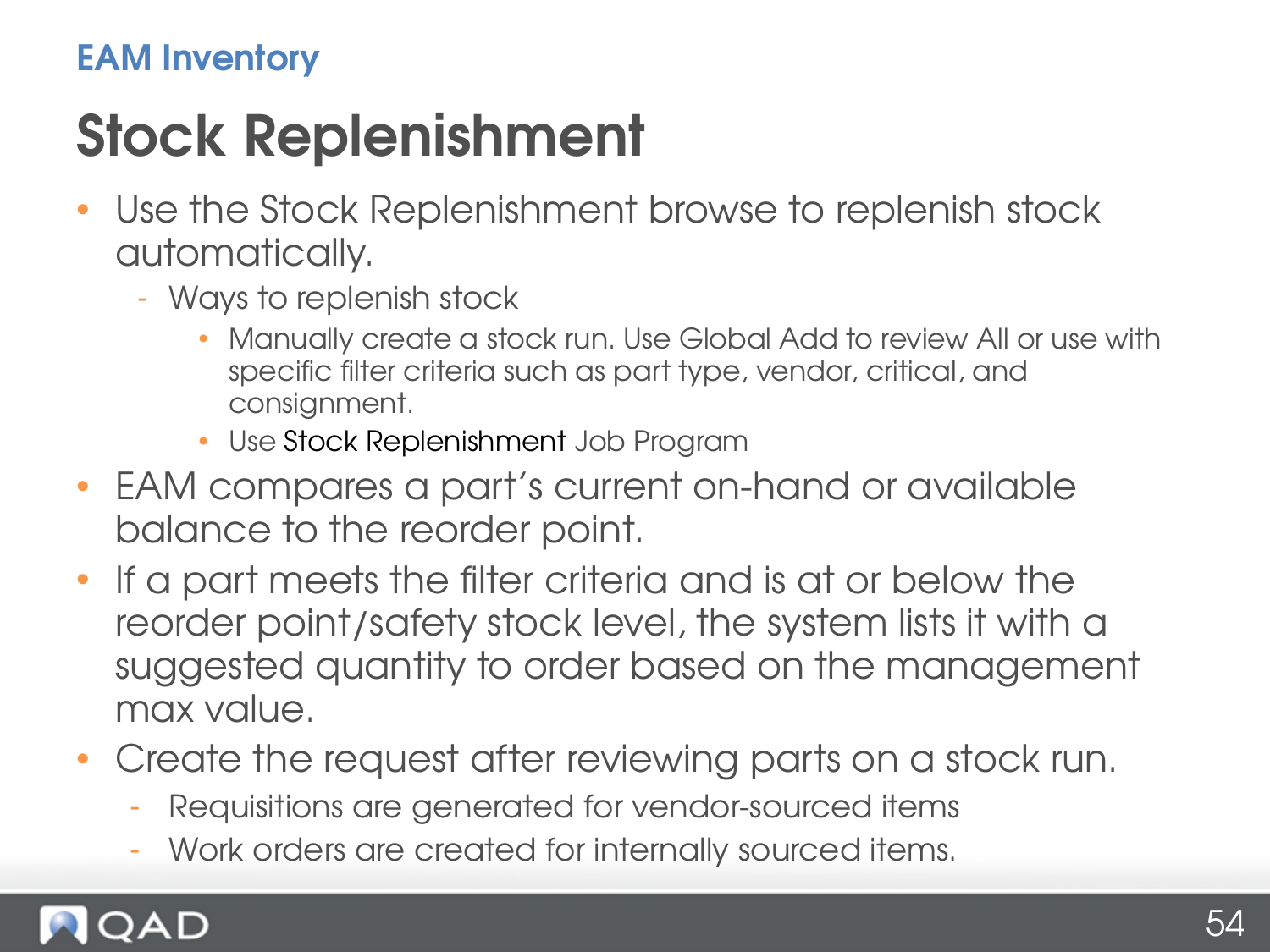

EAM Inventory
# Stock Replenishment
Use the Stock Replenishment browse to replenish stock automatically.
Ways to replenish stock
Manually create a stock run. Use Global Add to review All or use with specific filter criteria such as part type, vendor, critical, and consignment.
Use Stock Replenishment Job Program
EAM compares a part’s current on-hand or available balance to the reorder point.
If a part meets the filter criteria and is at or below the reorder point/safety stock level, the system lists it with a suggested quantity to order based on the management max value.
Create the request after reviewing parts on a stock run.
Requisitions are generated for vendor-sourced items
Work orders are created for internally sourced items.

54